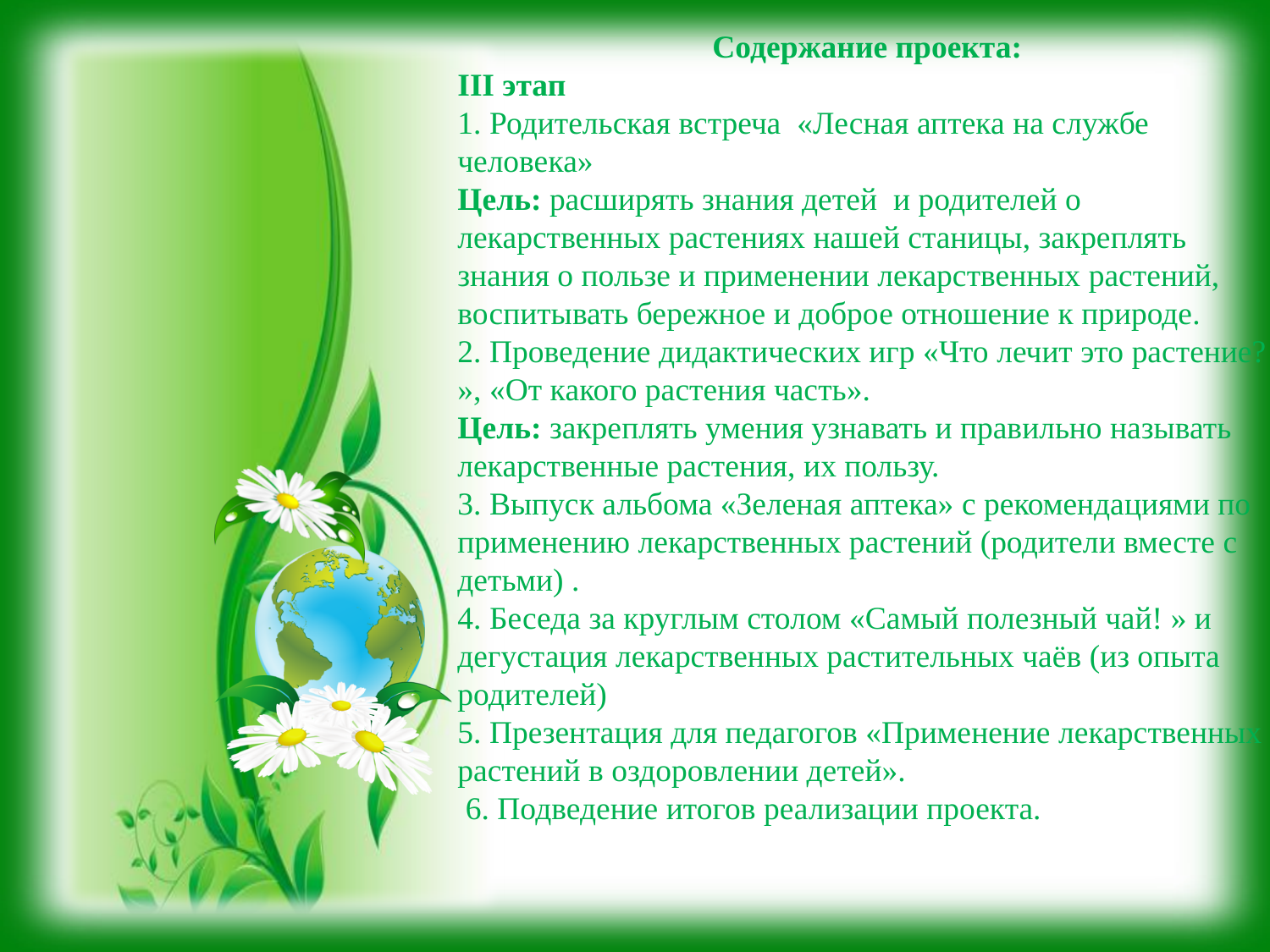

Содержание проекта:
III этап
1. Родительская встреча  «Лесная аптека на службе человека»
Цель: расширять знания детей  и родителей о лекарственных растениях нашей станицы, закреплять знания о пользе и применении лекарственных растений, воспитывать бережное и доброе отношение к природе.
2. Проведение дидактических игр «Что лечит это растение? », «От какого растения часть».
Цель: закреплять умения узнавать и правильно называть лекарственные растения, их пользу.
3. Выпуск альбома «Зеленая аптека» с рекомендациями по применению лекарственных растений (родители вместе с детьми) .
4. Беседа за круглым столом «Самый полезный чай! » и дегустация лекарственных растительных чаёв (из опыта родителей)
5. Презентация для педагогов «Применение лекарственных растений в оздоровлении детей».
 6. Подведение итогов реализации проекта.